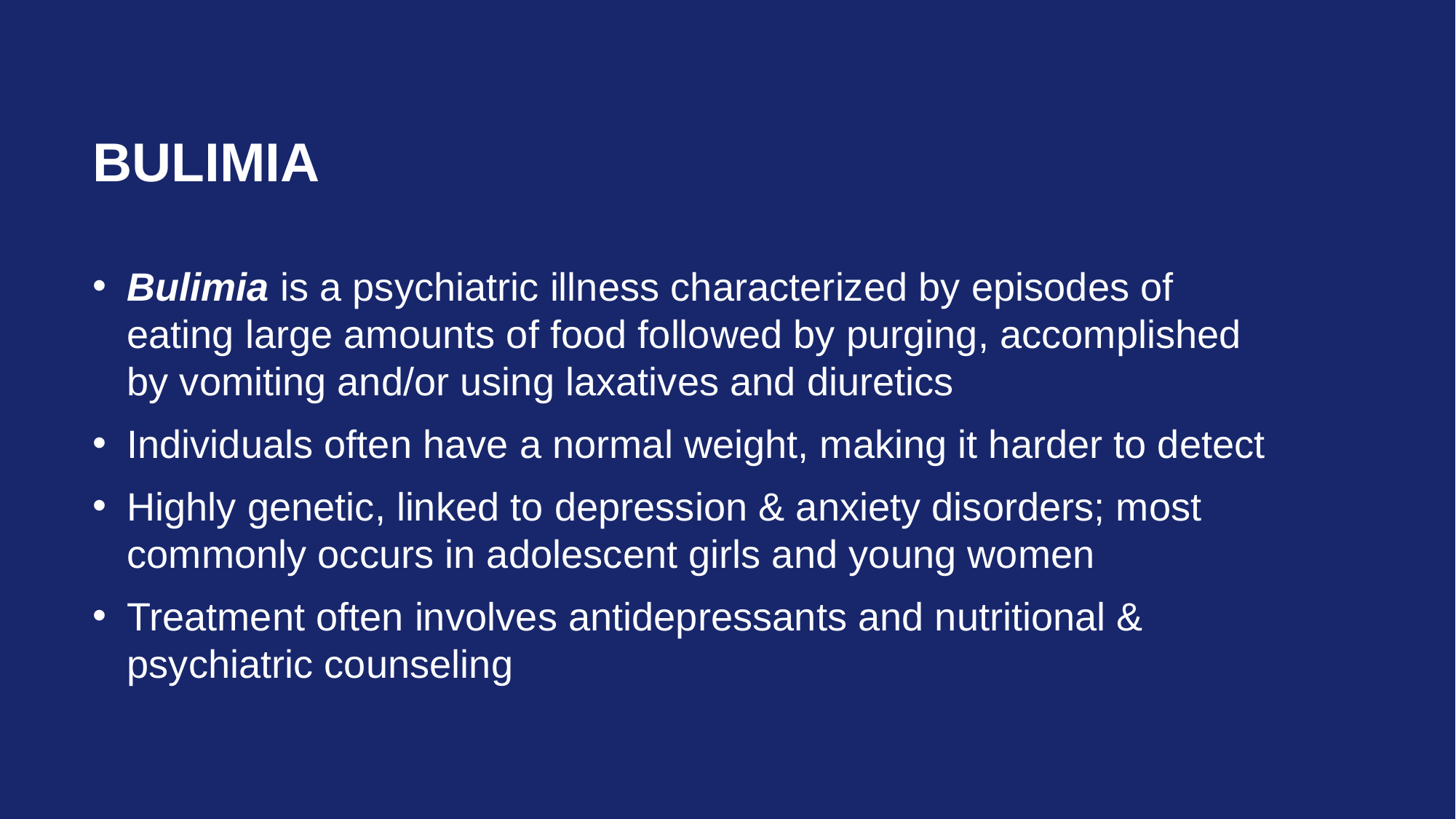

# Bulimia
Bulimia is a psychiatric illness characterized by episodes of eating large amounts of food followed by purging, accomplished by vomiting and/or using laxatives and diuretics
Individuals often have a normal weight, making it harder to detect
Highly genetic, linked to depression & anxiety disorders; most commonly occurs in adolescent girls and young women
Treatment often involves antidepressants and nutritional & psychiatric counseling